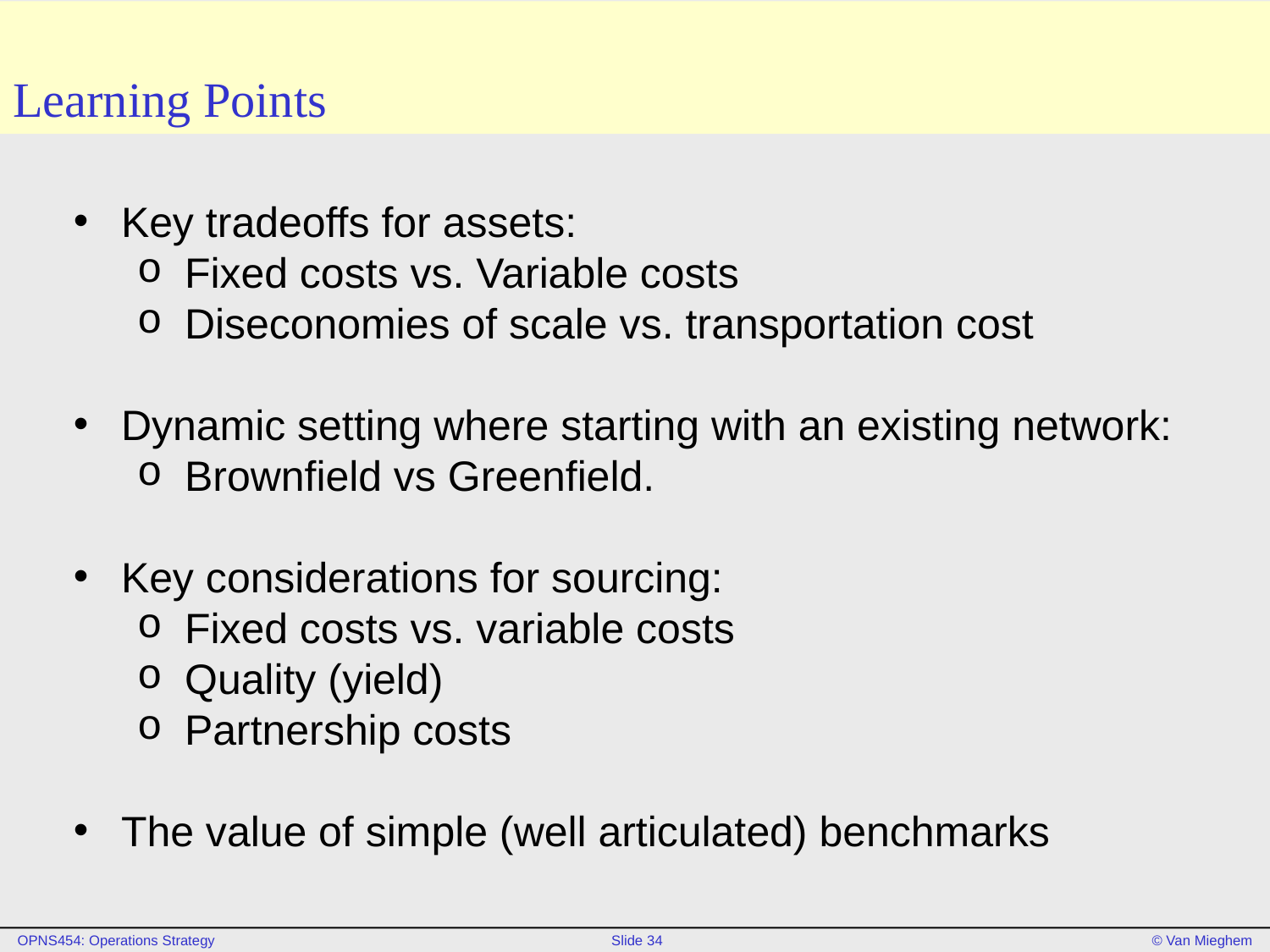

# Learning Points
Key tradeoffs for assets:
Fixed costs vs. Variable costs
Diseconomies of scale vs. transportation cost

Dynamic setting where starting with an existing network:
Brownfield vs Greenfield.

Key considerations for sourcing:
Fixed costs vs. variable costs
Quality (yield)
Partnership costs

The value of simple (well articulated) benchmarks